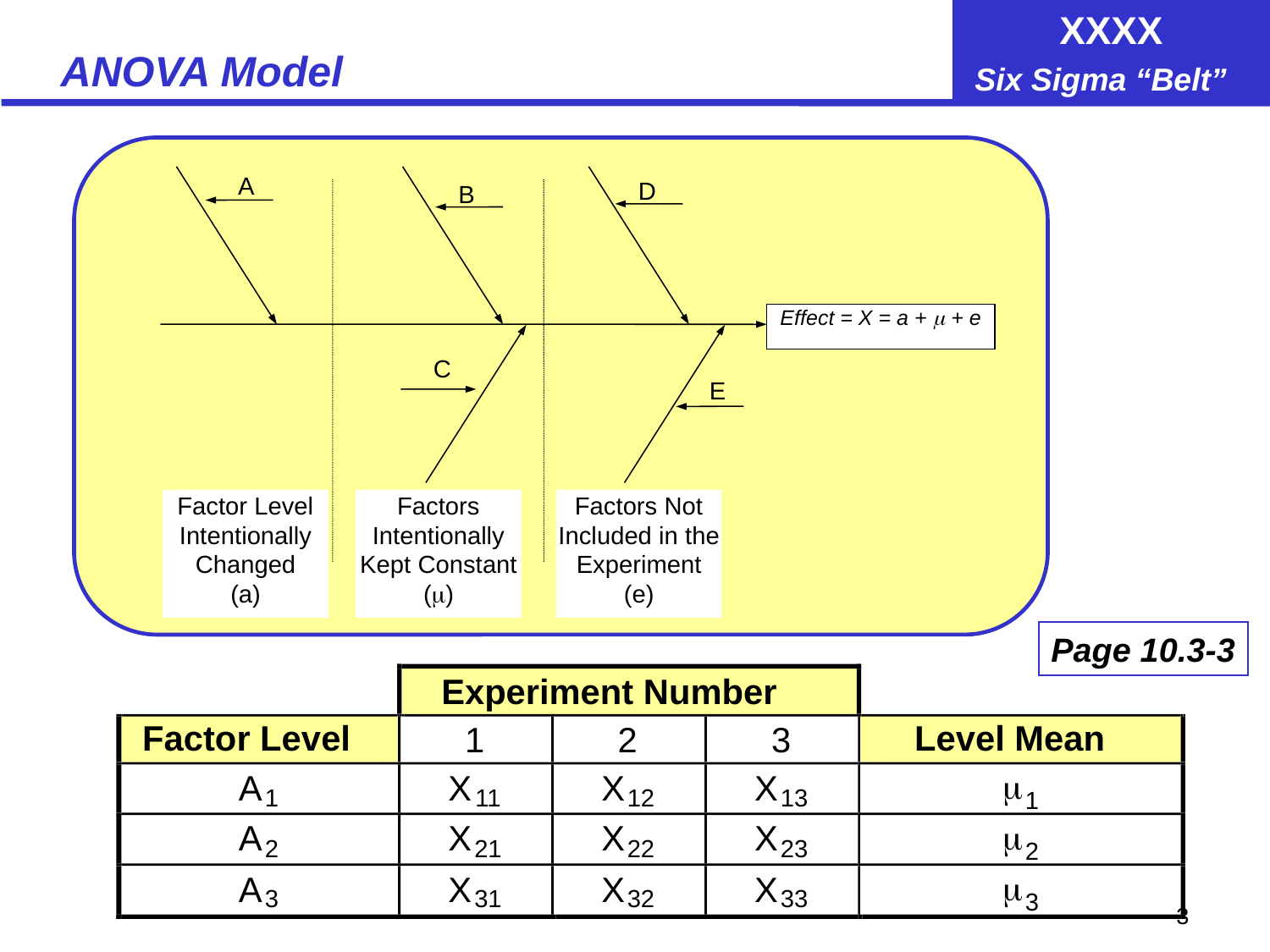

# ANOVA Model

A
D
B

Effect = X = a + μ + e

C
E

Factor Level Intentionally Changed
(a)
Factors Intentionally Kept Constant
(μ)
Factors Not Included in the Experiment
(e)
Page 10.3-3

Experiment Number

Factor Level

Level Mean

1

2

3

μ

A

X

X

X

1
11
12
13
1

μ

A

X

X

X

2
21
22
23
2

μ

A

X

X

X

3
31
32
33
3